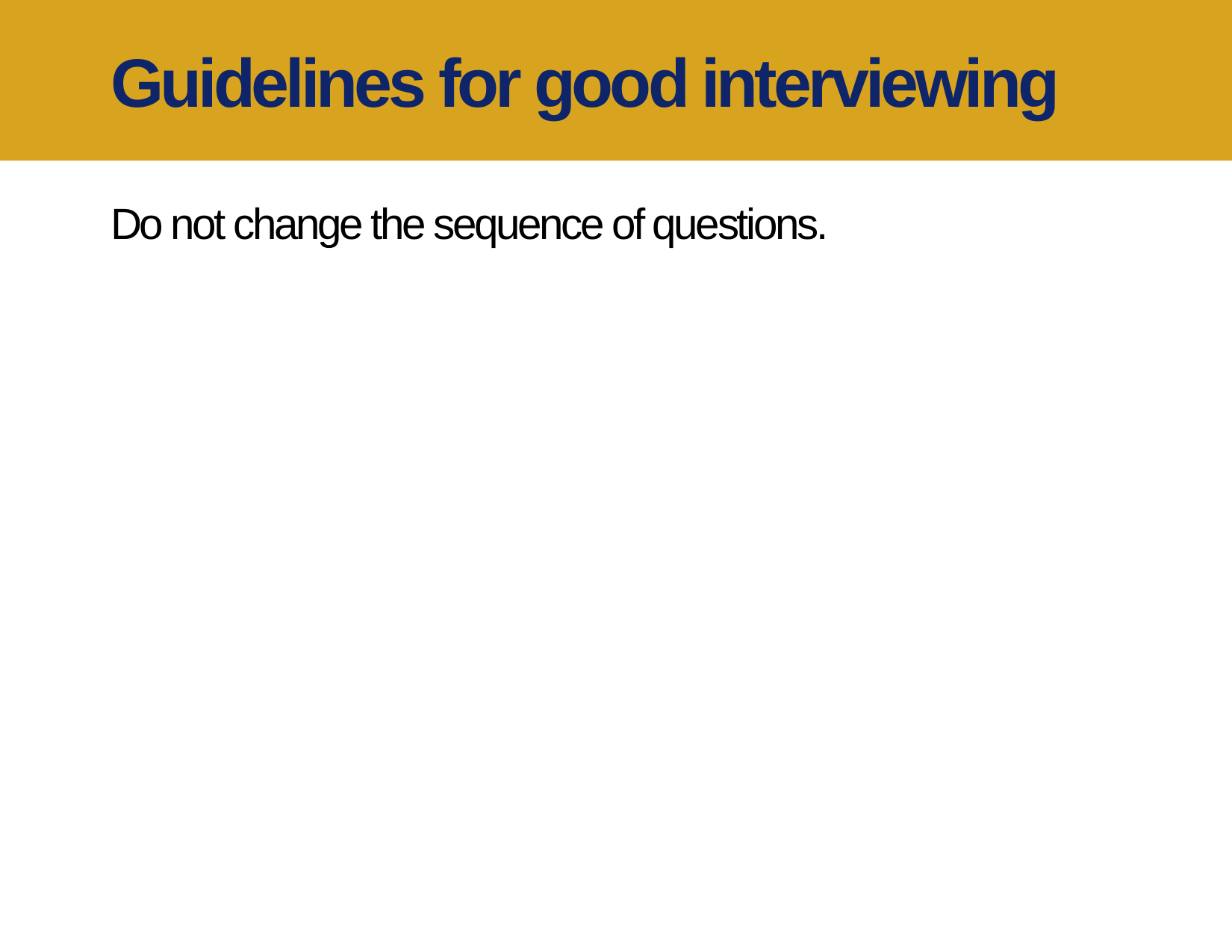

Guidelines for good interviewing
Do not change the sequence of questions.